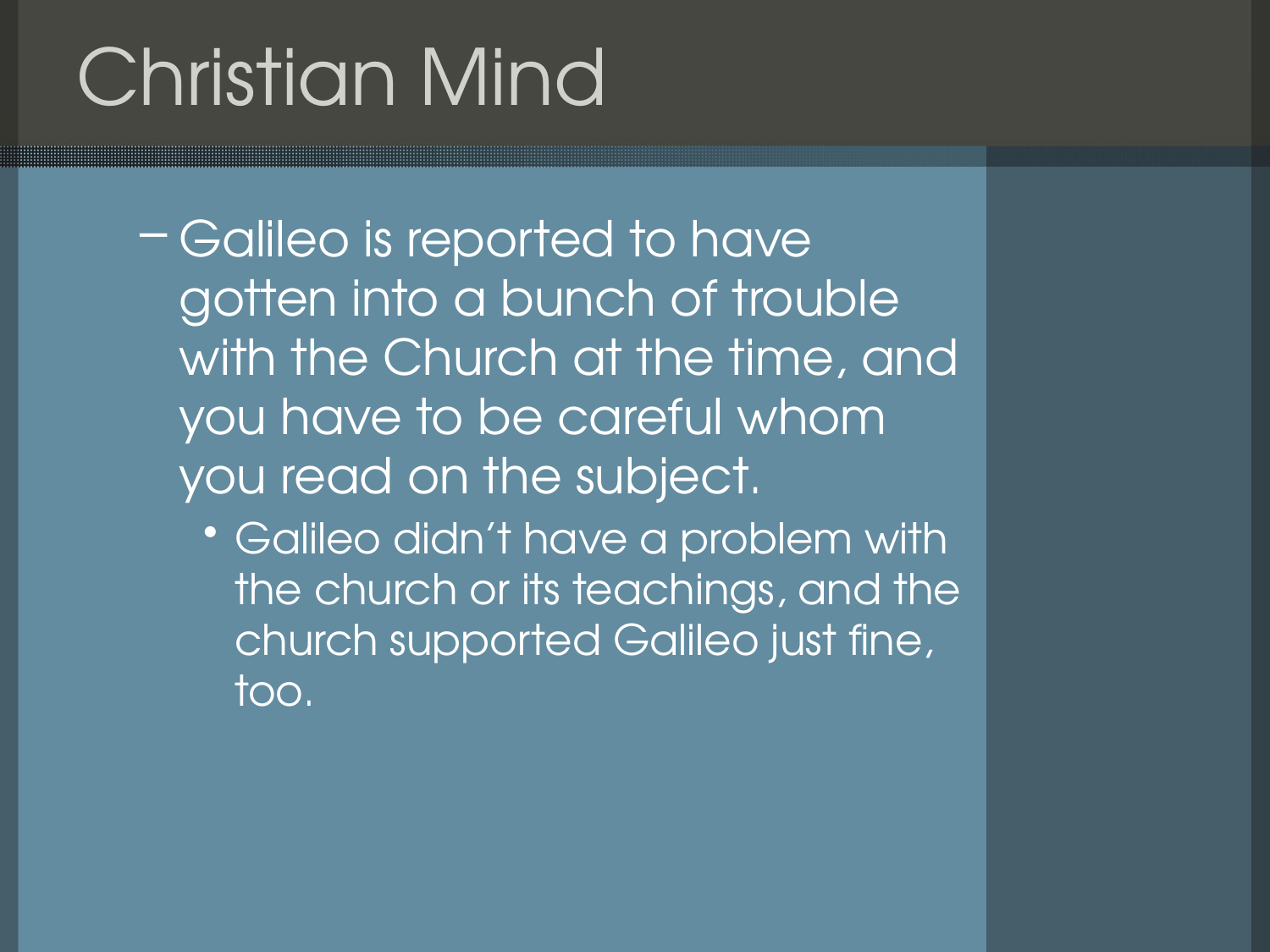

# Christian Mind
Galileo is reported to have gotten into a bunch of trouble with the Church at the time, and you have to be careful whom you read on the subject.
Galileo didn’t have a problem with the church or its teachings, and the church supported Galileo just fine, too.